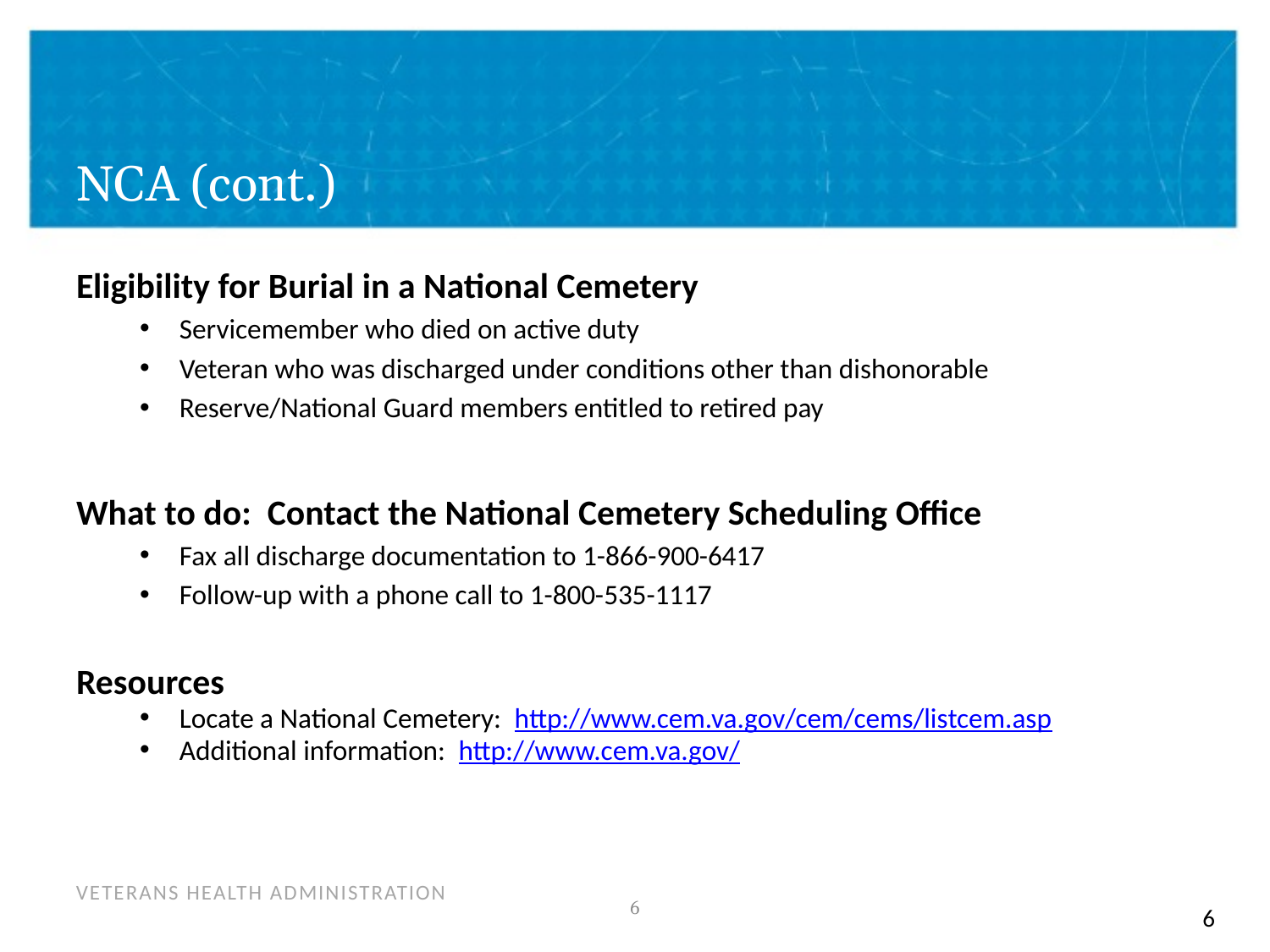

# NCA (cont.)
Eligibility for Burial in a National Cemetery
Servicemember who died on active duty
Veteran who was discharged under conditions other than dishonorable
Reserve/National Guard members entitled to retired pay

What to do:  Contact the National Cemetery Scheduling Office
Fax all discharge documentation to 1-866-900-6417
Follow-up with a phone call to 1-800-535-1117

Resources
Locate a National Cemetery:  http://www.cem.va.gov/cem/cems/listcem.asp
Additional information:  http://www.cem.va.gov/
6
6